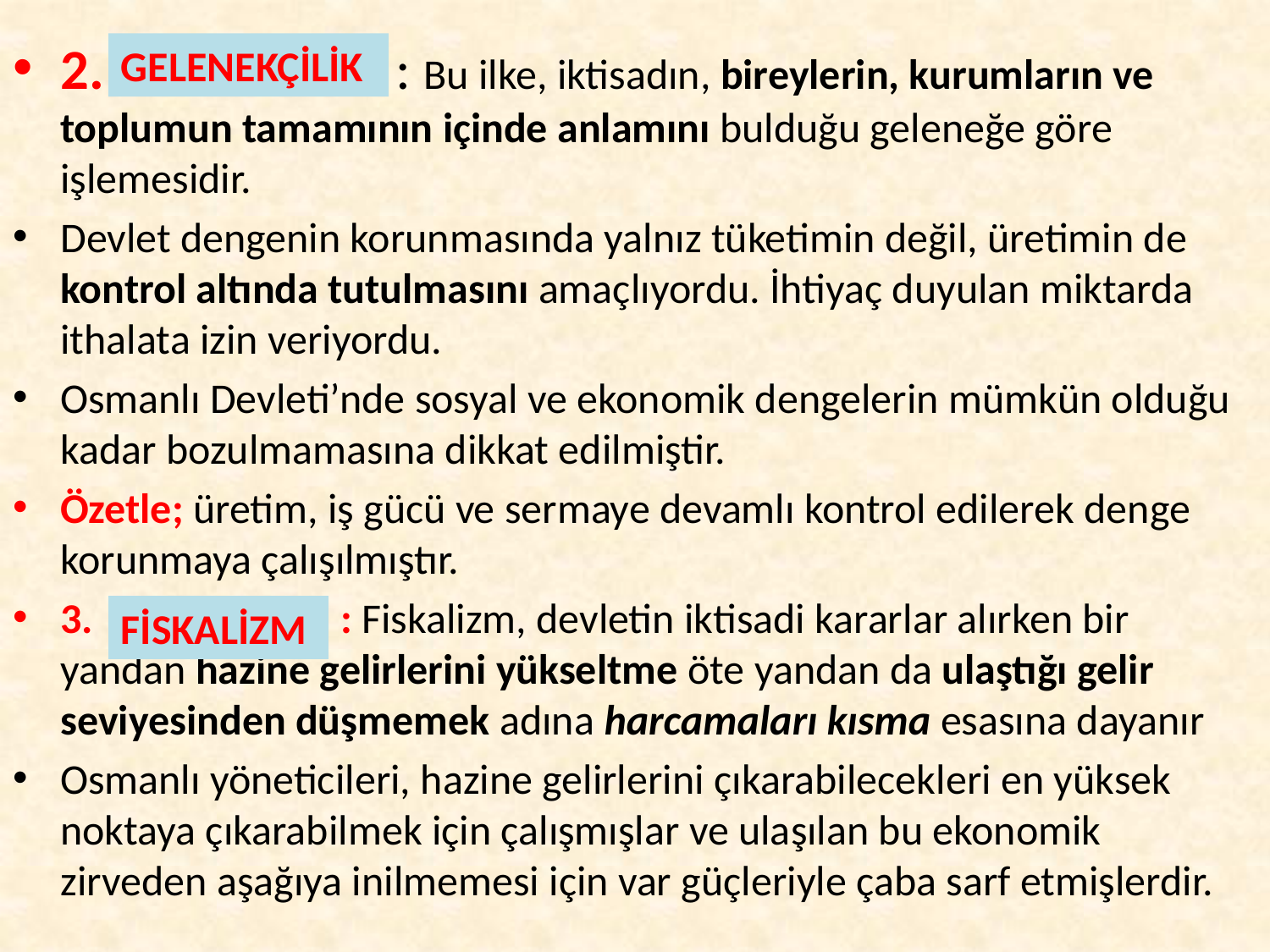

2.                       : Bu ilke, iktisadın, bireylerin, kurumların ve toplumun tamamının içinde anlamını bulduğu geleneğe göre işlemesidir.
Devlet dengenin korunmasında yalnız tüketimin değil, üretimin de kontrol altında tutulmasını amaçlıyordu. İhtiyaç duyulan miktarda ithalata izin veriyordu.
Osmanlı Devleti’nde sosyal ve ekonomik dengelerin mümkün olduğu kadar bozulmamasına dikkat edilmiştir.
Özetle; üretim, iş gücü ve sermaye devamlı kontrol edilerek denge korunmaya çalışılmıştır.
3.                          : Fiskalizm, devletin iktisadi kararlar alırken bir yandan hazine gelirlerini yükseltme öte yandan da ulaştığı gelir seviyesinden düşmemek adına harcamaları kısma esasına dayanır
Osmanlı yöneticileri, hazine gelirlerini çıkarabilecekleri en yüksek noktaya çıkarabilmek için çalışmışlar ve ulaşılan bu ekonomik zirveden aşağıya inilmemesi için var güçleriyle çaba sarf etmişlerdir.

GELENEKÇİLİK
FİSKALİZM